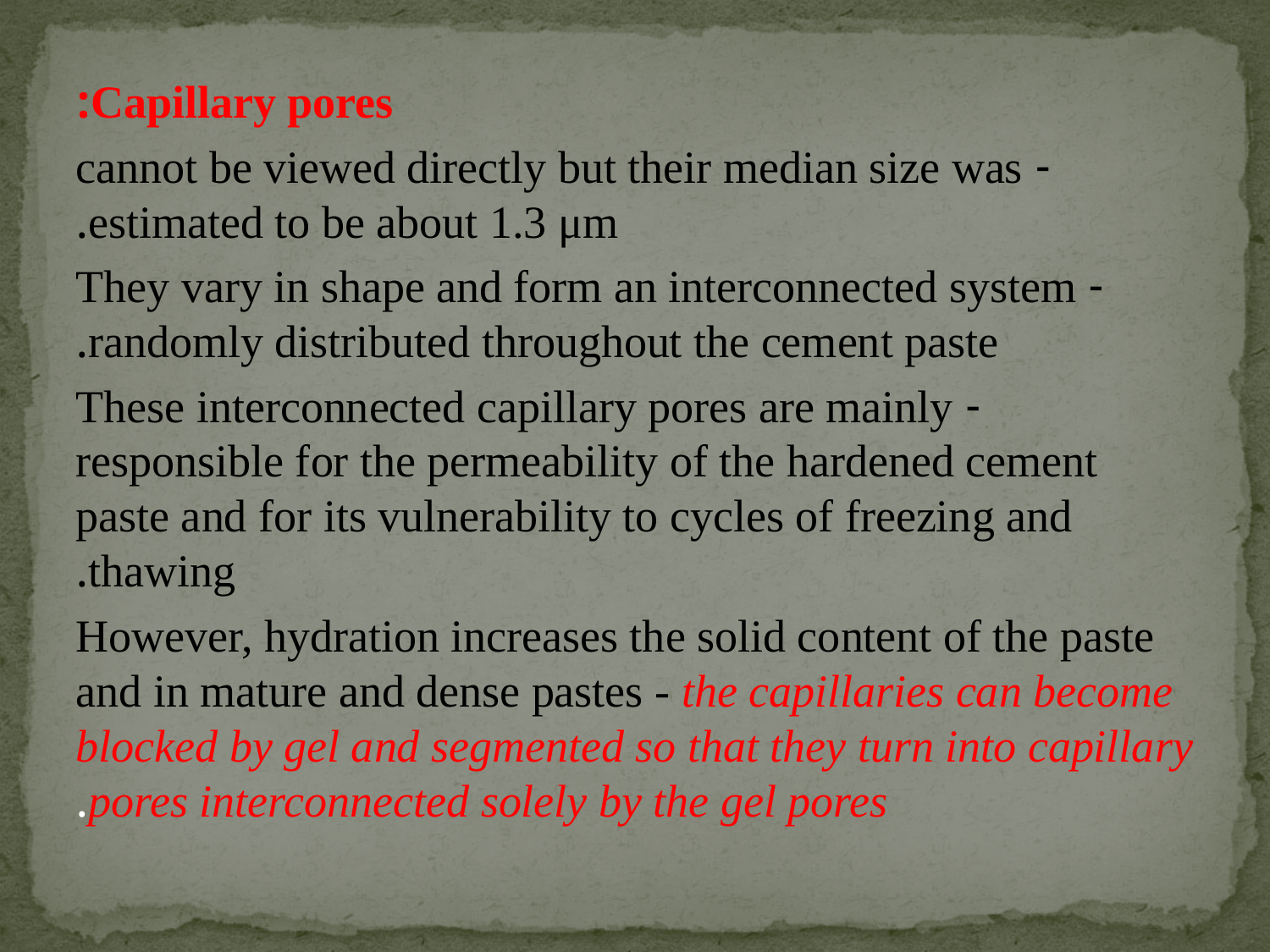

Capillary pores:
- cannot be viewed directly but their median size was estimated to be about 1.3 μm.
- They vary in shape and form an interconnected system randomly distributed throughout the cement paste.
- These interconnected capillary pores are mainly responsible for the permeability of the hardened cement paste and for its vulnerability to cycles of freezing and thawing.
However, hydration increases the solid content of the paste and in mature and dense pastes - the capillaries can become blocked by gel and segmented so that they turn into capillary pores interconnected solely by the gel pores.